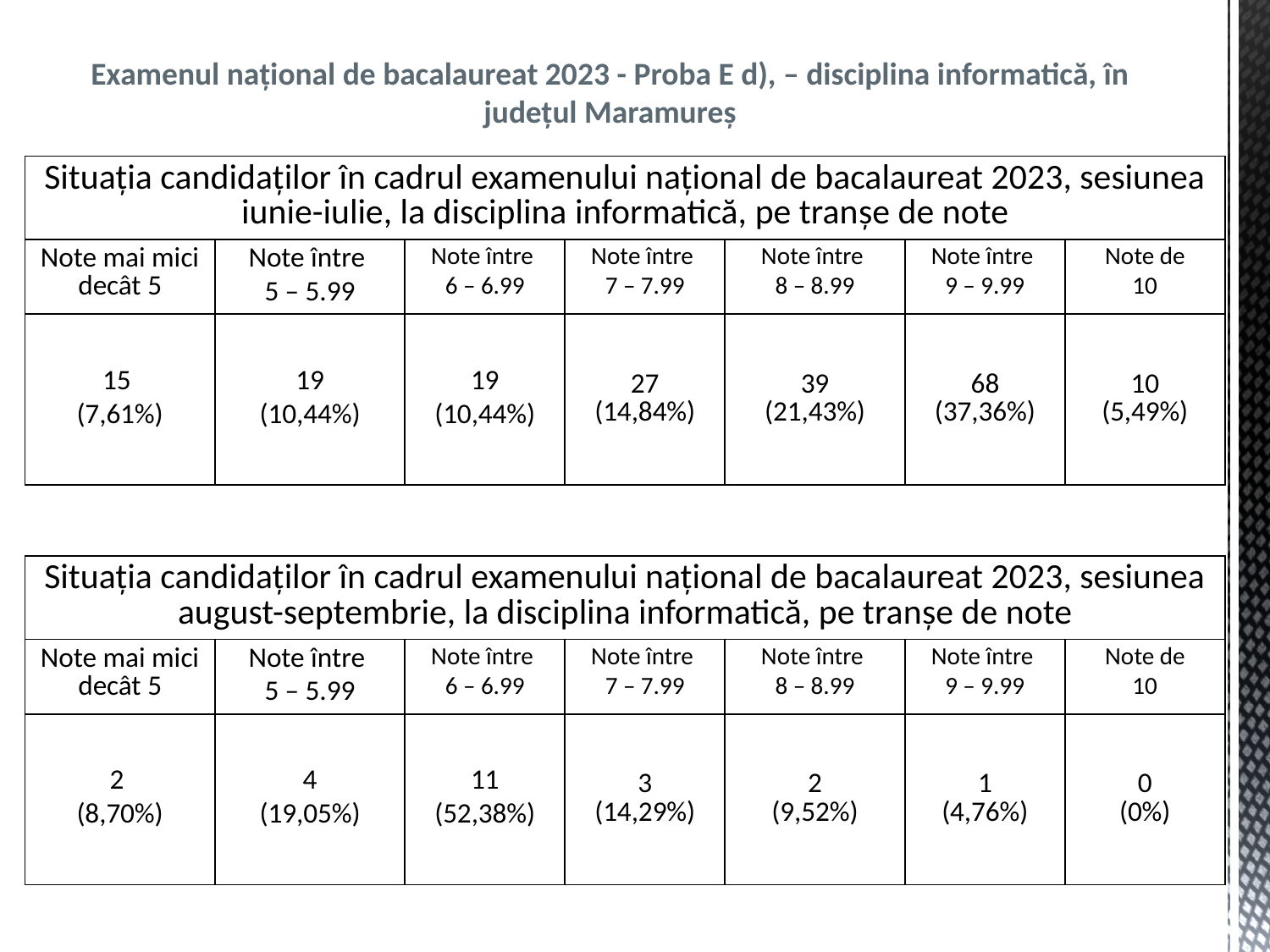

# Examenul național de bacalaureat 2023 - Proba E d), – disciplina informatică, în județul Maramureș

| Situaţia candidaţilor în cadrul examenului național de bacalaureat 2023, sesiunea iunie-iulie, la disciplina informatică, pe tranșe de note |  |  |  |  |  |  |
| --- | --- | --- | --- | --- | --- | --- |
| Note mai mici decât 5 | Note între 5 – 5.99 | Note între 6 – 6.99 | Note între 7 – 7.99 | Note între 8 – 8.99 | Note între 9 – 9.99 | Note de 10 |
| 15 (7,61%) | 19 (10,44%) | 19 (10,44%) | 27 (14,84%) | 39 (21,43%) | 68 (37,36%) | 10 (5,49%) |
| Situaţia candidaţilor în cadrul examenului național de bacalaureat 2023, sesiunea august-septembrie, la disciplina informatică, pe tranșe de note |  |  |  |  |  |  |
| --- | --- | --- | --- | --- | --- | --- |
| Note mai mici decât 5 | Note între 5 – 5.99 | Note între 6 – 6.99 | Note între 7 – 7.99 | Note între 8 – 8.99 | Note între 9 – 9.99 | Note de 10 |
| 2 (8,70%) | 4 (19,05%) | 11 (52,38%) | 3 (14,29%) | 2 (9,52%) | 1 (4,76%) | 0 (0%) |